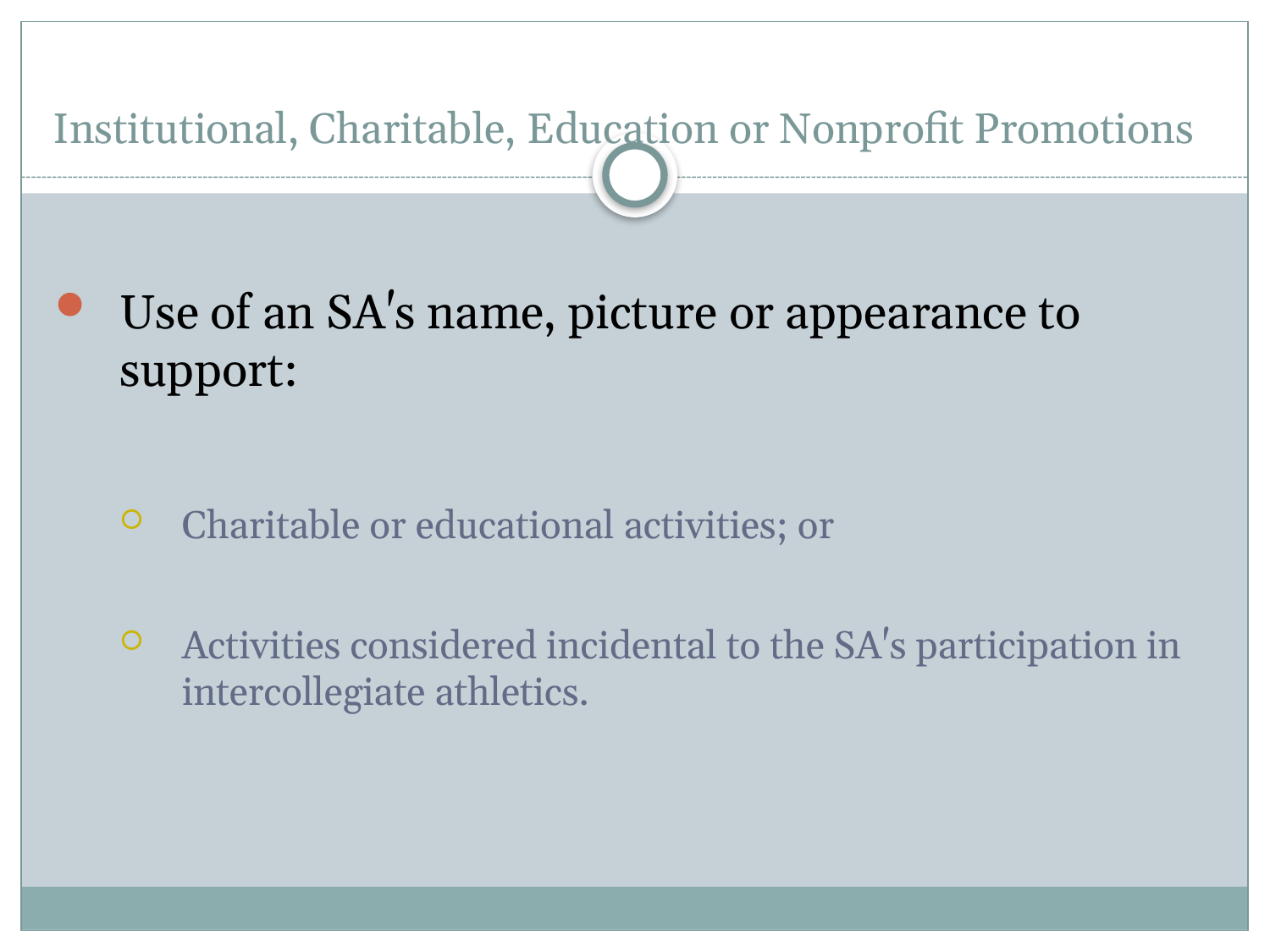

# Institutional, Charitable, Education or Nonprofit Promotions
Use of an SA's name, picture or appearance to support:

Charitable or educational activities; or

Activities considered incidental to the SA's participation in intercollegiate athletics.